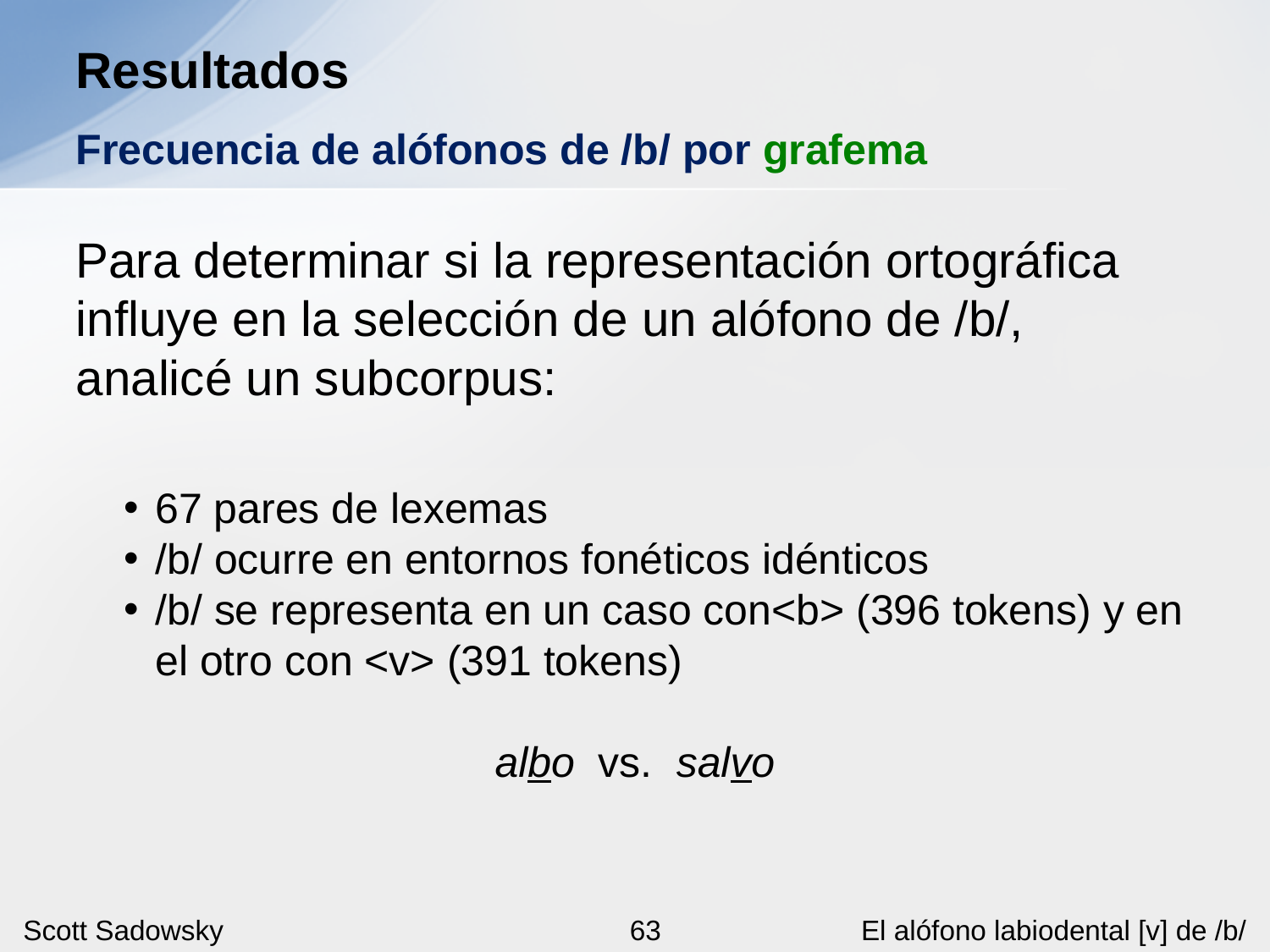

# Resultados
Frecuencia de alófonos de /b/ por grafema
Para determinar si la representación ortográfica influye en la selección de un alófono de /b/, analicé un subcorpus:

67 pares de lexemas
/b/ ocurre en entornos fonéticos idénticos
/b/ se representa en un caso con<b> (396 tokens) y en el otro con <v> (391 tokens)

albo  vs.  salvo

Scott Sadowsky
63
El alófono labiodental [v] de /b/